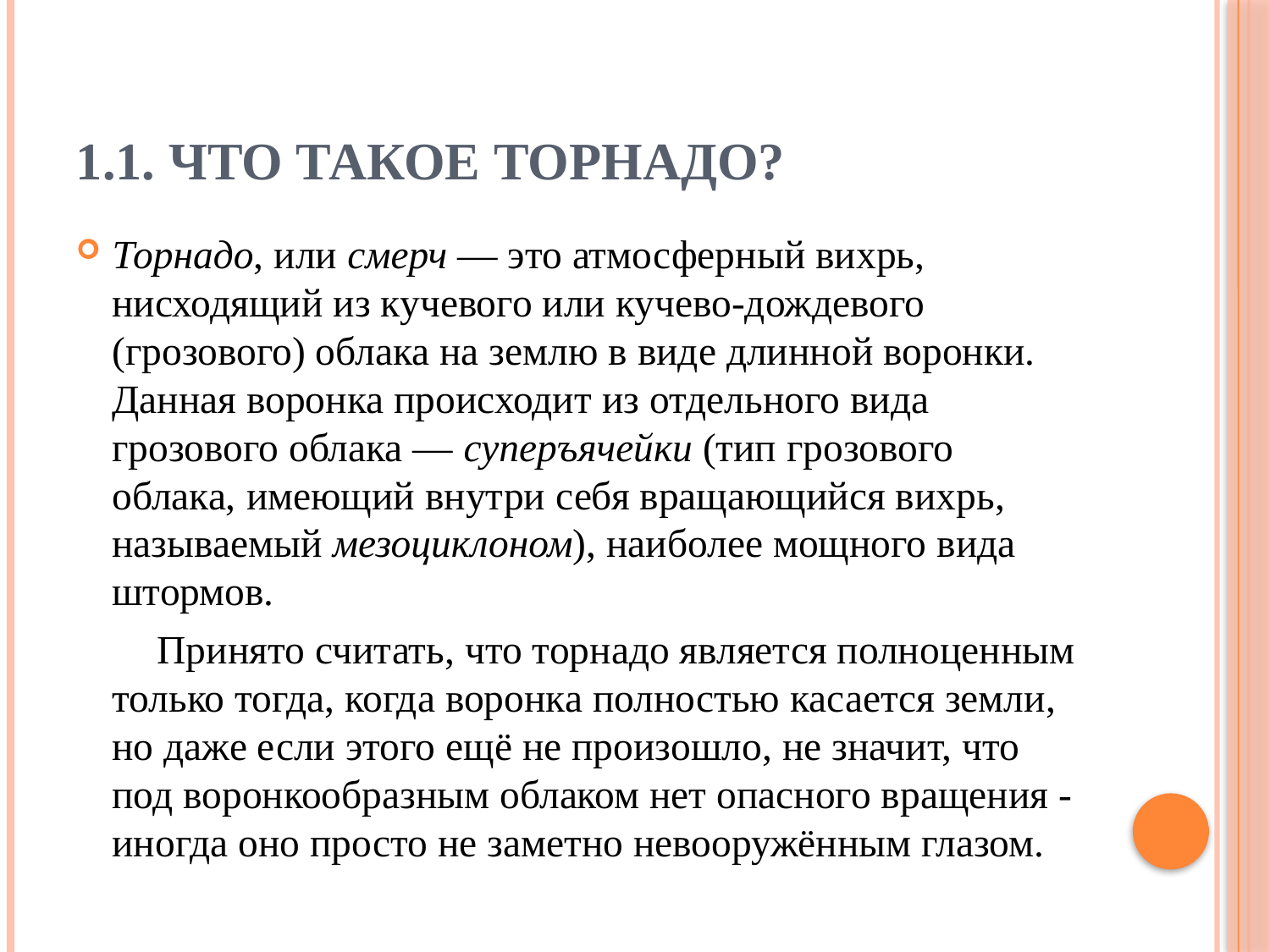

# 1.1. Что такое торнадо?
Торнадо, или смерч — это атмосферный вихрь, нисходящий из кучевого или кучево-дождевого (грозового) облака на землю в виде длинной воронки. Данная воронка происходит из отдельного вида грозового облака — суперъячейки (тип грозового облака, имеющий внутри себя вращающийся вихрь, называемый мезоциклоном), наиболее мощного вида штормов.
        Принято считать, что торнадо является полноценным только тогда, когда воронка полностью касается земли, но даже если этого ещё не произошло, не значит, что под воронкообразным облаком нет опасного вращения - иногда оно просто не заметно невооружённым глазом.